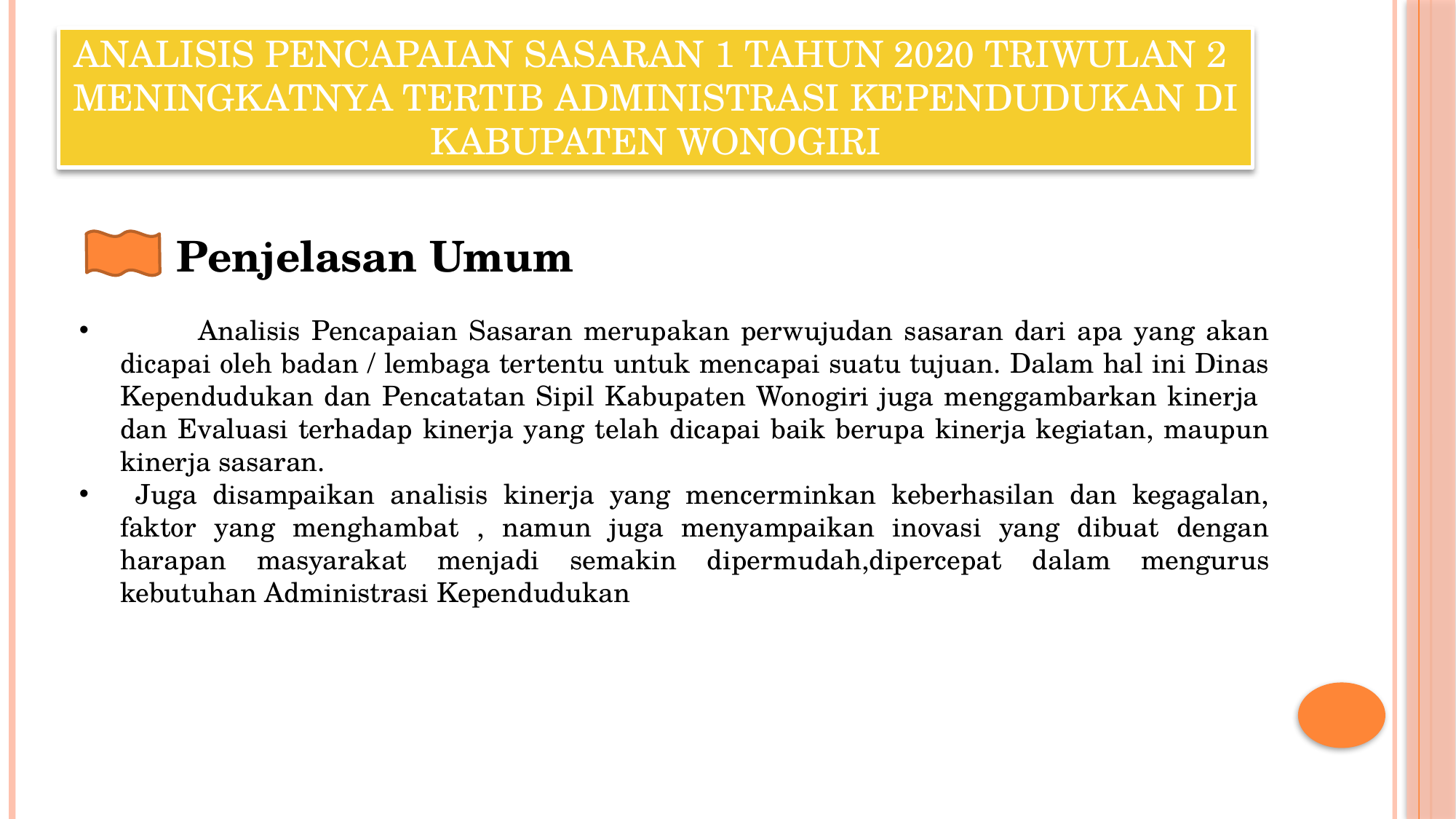

# ANALISIS PENCAPAIAN SASARAN 1 TAHUN 2020 TRIWULAN 2 MENINGKATNYA TERTIB ADMINISTRASI KEPENDUDUKAN DI KABUPATEN WONOGIRI

        Penjelasan Umum

       Analisis Pencapaian Sasaran merupakan perwujudan sasaran dari apa yang akan dicapai oleh badan / lembaga tertentu untuk mencapai suatu tujuan. Dalam hal ini Dinas Kependudukan dan Pencatatan Sipil Kabupaten Wonogiri juga menggambarkan kinerja  dan Evaluasi terhadap kinerja yang telah dicapai baik berupa kinerja kegiatan, maupun kinerja sasaran.
 Juga disampaikan analisis kinerja yang mencerminkan keberhasilan dan kegagalan, faktor yang menghambat , namun juga menyampaikan inovasi yang dibuat dengan harapan masyarakat menjadi semakin dipermudah,dipercepat dalam mengurus kebutuhan Administrasi Kependudukan